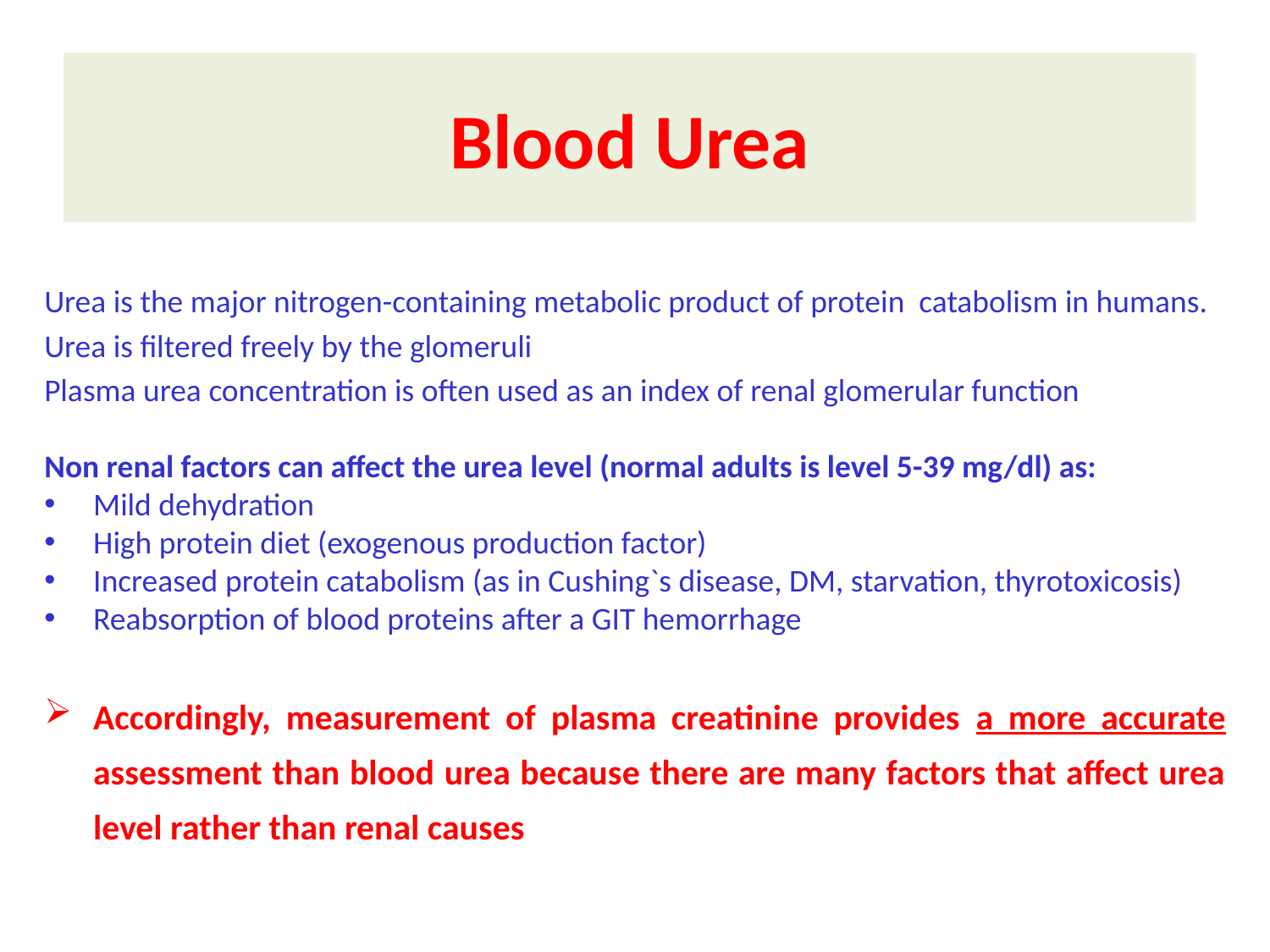

Blood Urea
Urea is the major nitrogen-containing metabolic product of protein  catabolism in humans.
Urea is filtered freely by the glomeruli
Plasma urea concentration is often used as an index of renal glomerular function

Non renal factors can affect the urea level (normal adults is level 5-39 mg/dl) as:
Mild dehydration
High protein diet (exogenous production factor)
Increased protein catabolism (as in Cushing`s disease, DM, starvation, thyrotoxicosis)
Reabsorption of blood proteins after a GIT hemorrhage

Accordingly, measurement of plasma creatinine provides a more accurate assessment than blood urea because there are many factors that affect urea level rather than renal causes